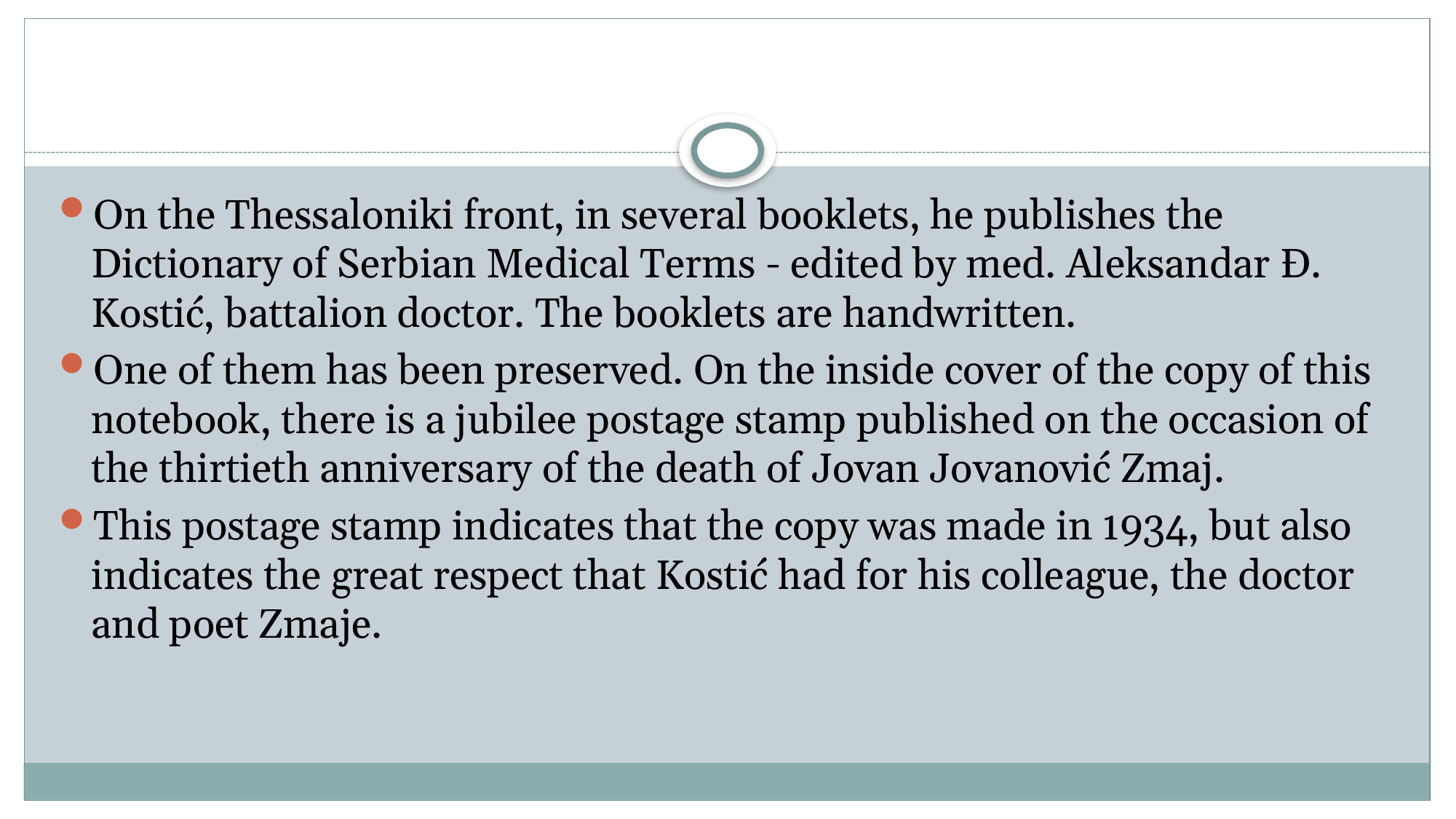

#
On the Thessaloniki front, in several booklets, he publishes the Dictionary of Serbian Medical Terms - edited by med. Aleksandar Đ. Kostić, battalion doctor. The booklets are handwritten.
One of them has been preserved. On the inside cover of the copy of this notebook, there is a jubilee postage stamp published on the occasion of the thirtieth anniversary of the death of Jovan Jovanović Zmaj.
This postage stamp indicates that the copy was made in 1934, but also indicates the great respect that Kostić had for his colleague, the doctor and poet Zmaje.